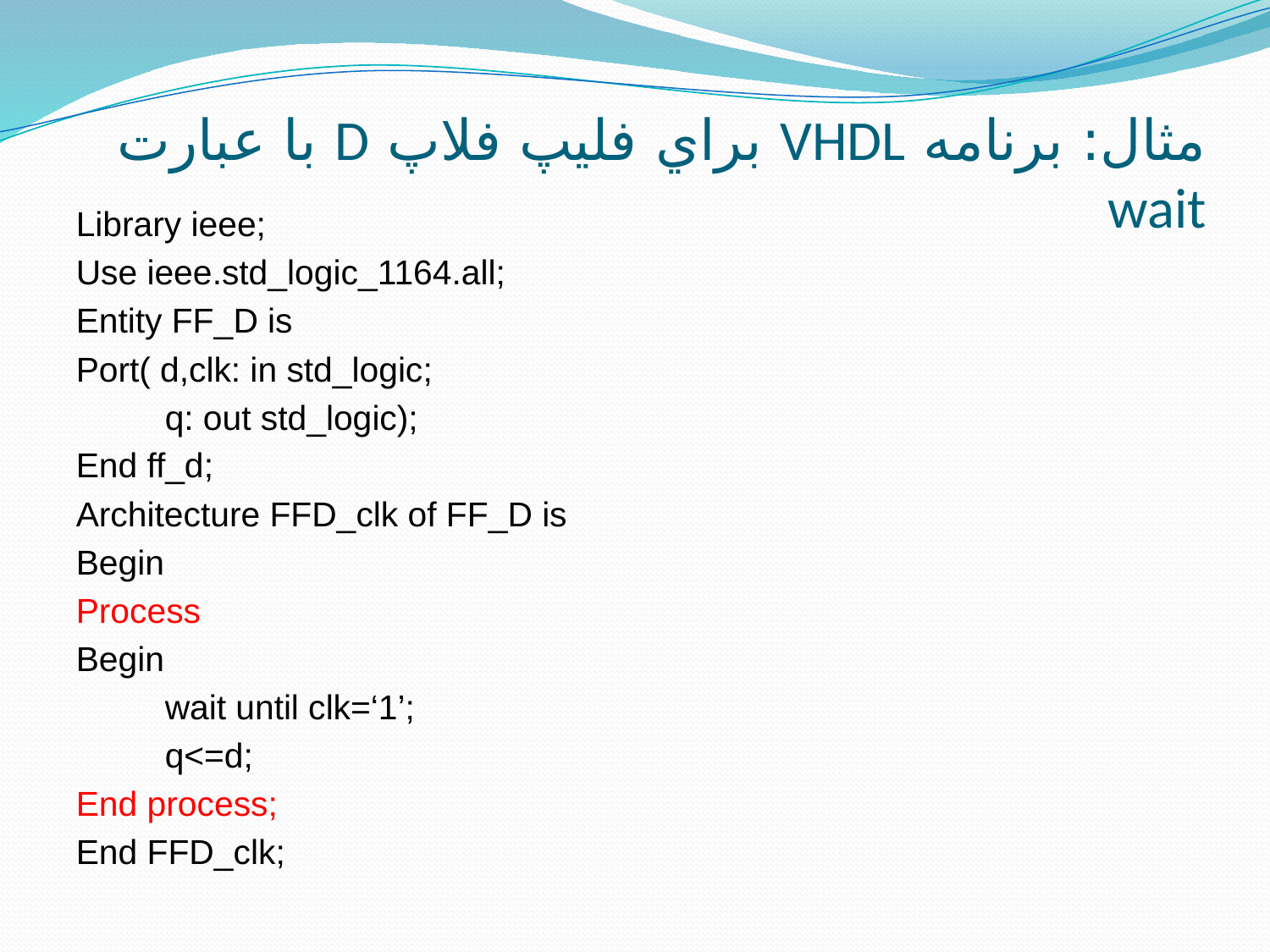

# مثال: برنامه VHDL براي فليپ فلاپ D با عبارت wait
Library ieee;
Use ieee.std_logic_1164.all;
Entity FF_D is
Port( d,clk: in std_logic;
	q: out std_logic);
End ff_d;
Architecture FFD_clk of FF_D is
Begin
Process
Begin
	wait until clk=‘1’;
	q<=d;
End process;
End FFD_clk;